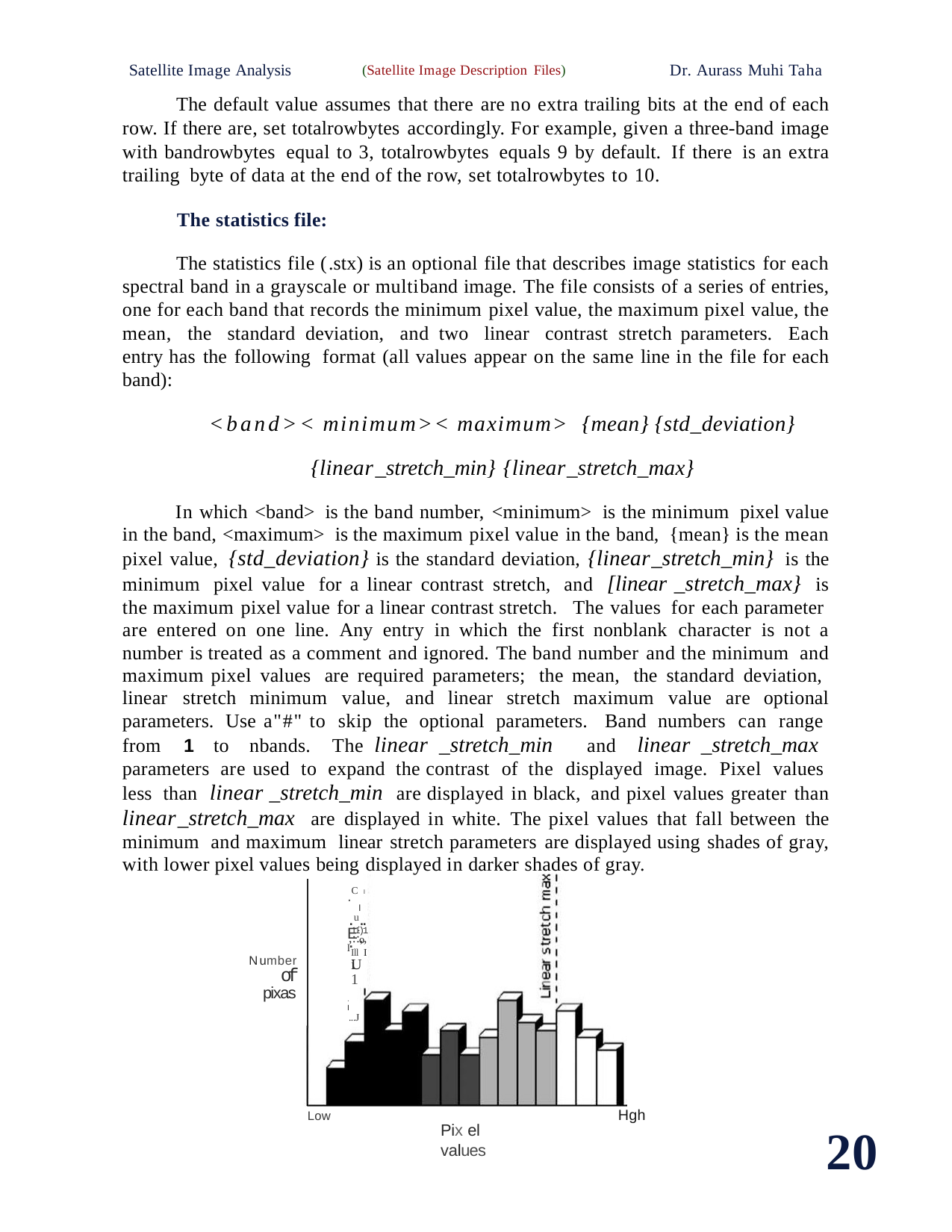

Satellite Image Analysis	(Satellite Image Description Files)	Dr. Aurass Muhi Taha

The default value assumes that there are no extra trailing bits at the end of each row. If there are, set totalrowbytes accordingly. For example, given a three-band image with bandrowbytes  equal to 3, totalrowbytes  equals 9 by default.  If there  is an extra trailing  byte of data at the end of the row, set totalrowbytes to 10.

The statistics file:

The statistics file (.stx) is an optional file that describes image statistics for each spectral band in a grayscale or multiband image. The file consists of a series of entries, one for each band that records the minimum pixel value, the maximum pixel value, the mean,  the  standard deviation,  and two  linear  contrast stretch parameters.  Each entry has the following  format (all values appear on the same line in the file for each band):

<band>< minimum>< maximum>  {mean} {std_deviation}

{linear_stretch_min} {linear_stretch_max}

In which <band>  is the band number, <minimum>  is the minimum  pixel value in the band, <maximum>  is the maximum pixel value in the band,  {mean} is the mean pixel value,  {std_deviation} is the standard deviation, {linear_stretch_min}  is the minimum  pixel value  for a linear contrast stretch,  and  [linear _stretch_max}  is the maximum pixel value for a linear contrast stretch.   The values  for each parameter  are entered on one line. Any entry in which the first nonblank character is not a number is treated as a comment and ignored. The band number and the minimum  and maximum pixel values  are required parameters;  the mean,  the standard deviation,  linear stretch minimum value, and linear stretch maximum value are optional parameters.  Use a"#" to  skip  the  optional  parameters.   Band  numbers  can  range  from  1  to  nbands.  The linear _stretch_min   and  linear _stretch_max  parameters  are used  to  expand  the contrast  of  the  displayed  image.  Pixel  values  less  than  linear _stretch_min  are displayed in black,  and pixel values greater than linear_stretch_max  are displayed in white. The pixel values that fall between the minimum  and maximum  linear stretch parameters are displayed using shades of gray, with lower pixel values being displayed in darker shades of gray.
.CE:  l

I
I
.u... o
11)1
,::,,
Ill  I
iU 1
.   I
...J
Number
of
pixas
Hgh
Low
20
Pix el values